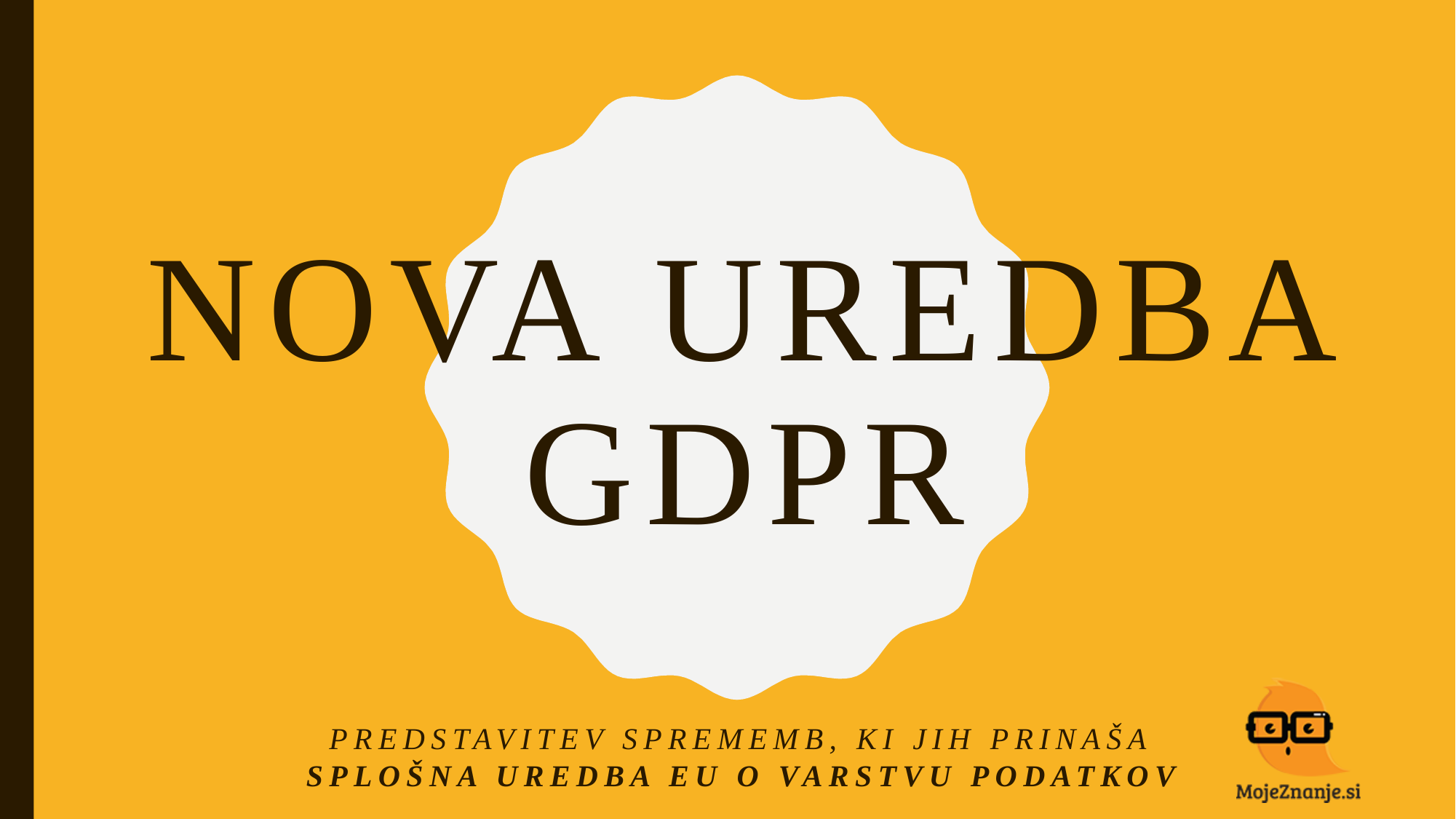

# Nova uredba GDPR
Predstavitev sprememb, ki jih prinaša Splošna uredba EU o varstvu podatkov